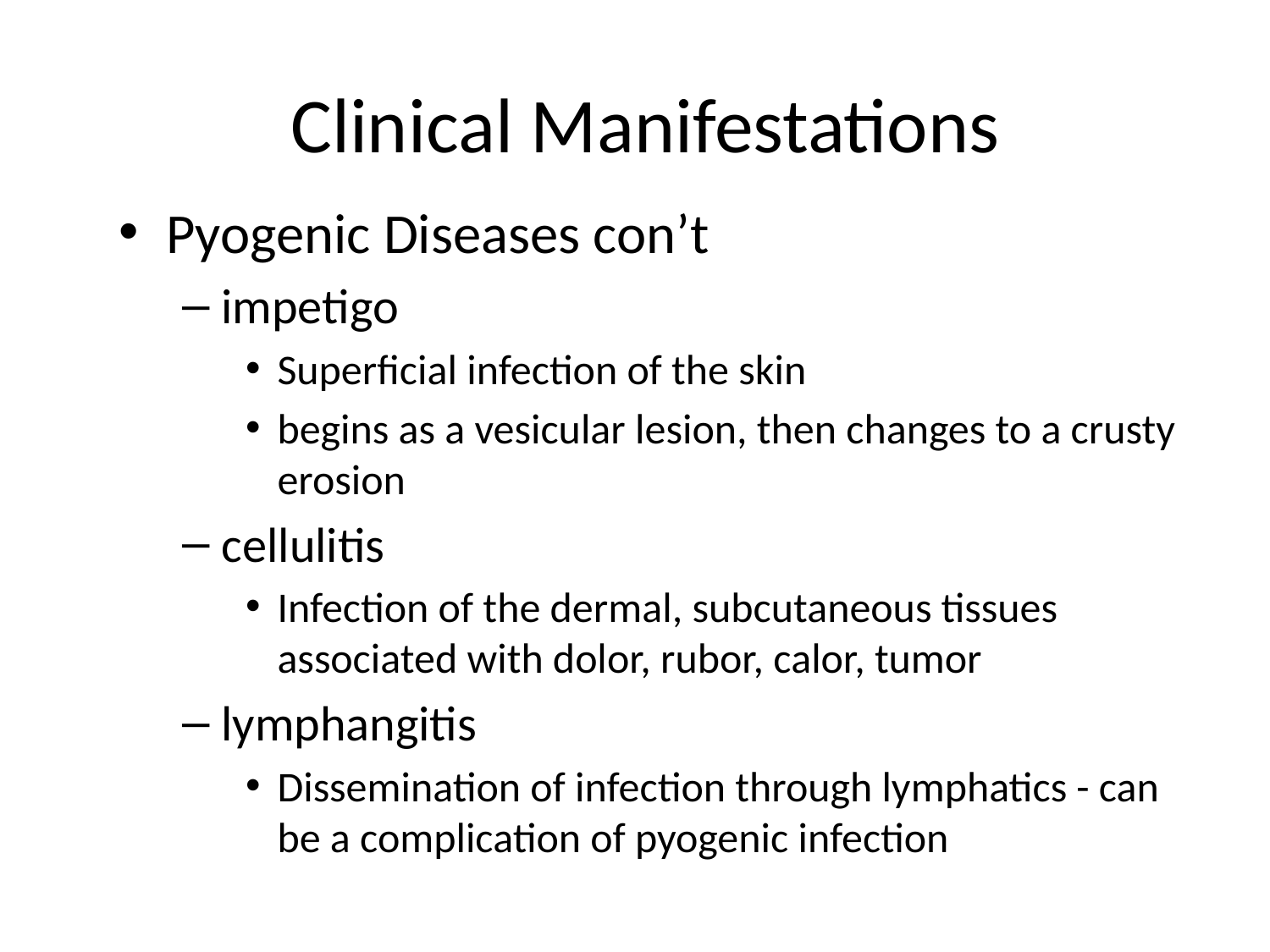

# Clinical Manifestations
Pyogenic Diseases con’t
impetigo
Superficial infection of the skin
begins as a vesicular lesion, then changes to a crusty erosion
cellulitis
Infection of the dermal, subcutaneous tissues associated with dolor, rubor, calor, tumor
lymphangitis
Dissemination of infection through lymphatics - can be a complication of pyogenic infection